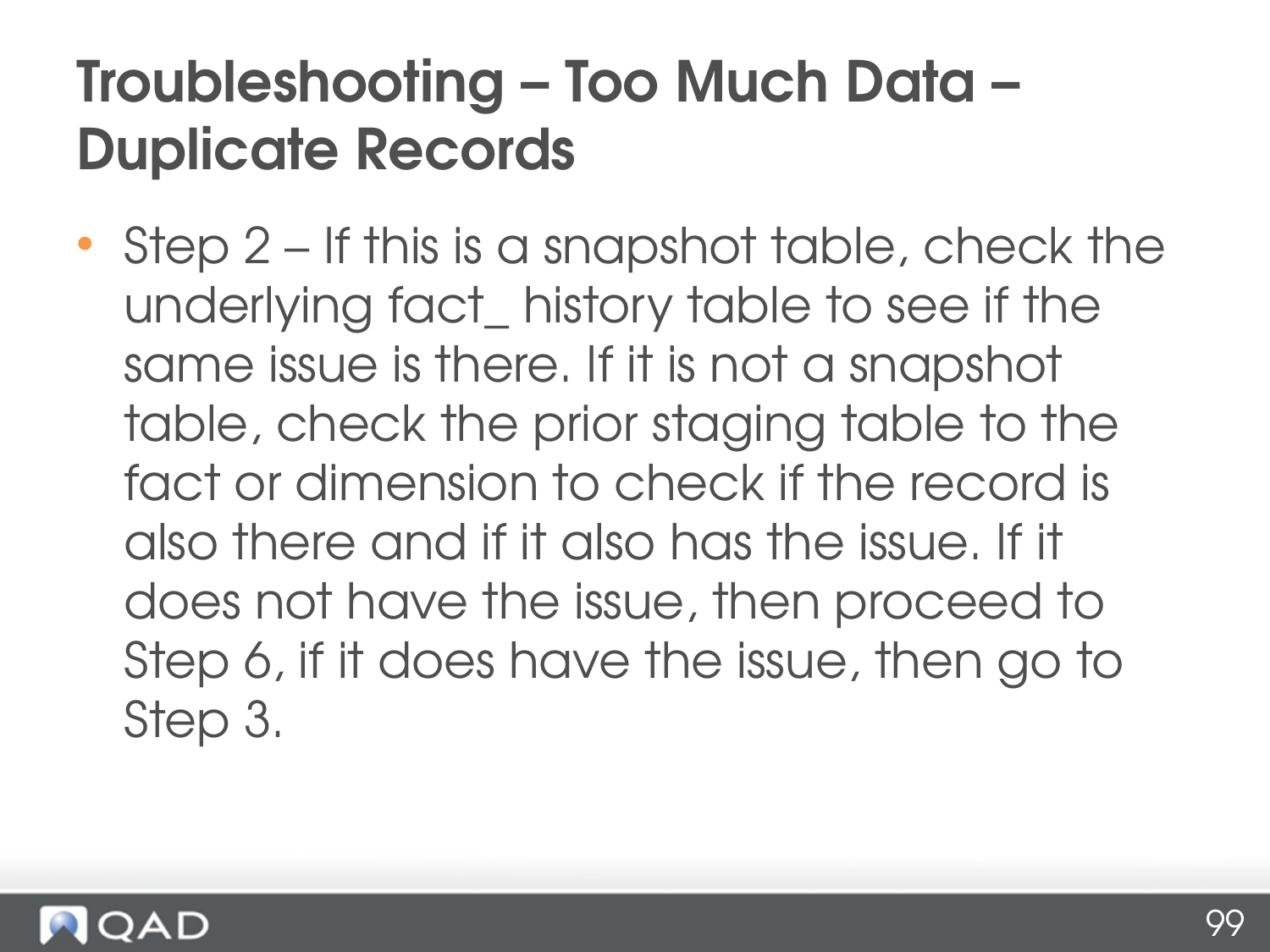

Troubleshooting – Too Much Data – Duplicate Records
Step 2 – If this is a snapshot table, check the underlying fact_ history table to see if the same issue is there. If it is not a snapshot table, check the prior staging table to the fact or dimension to check if the record is also there and if it also has the issue. If it does not have the issue, then proceed to Step 6, if it does have the issue, then go to Step 3.
99